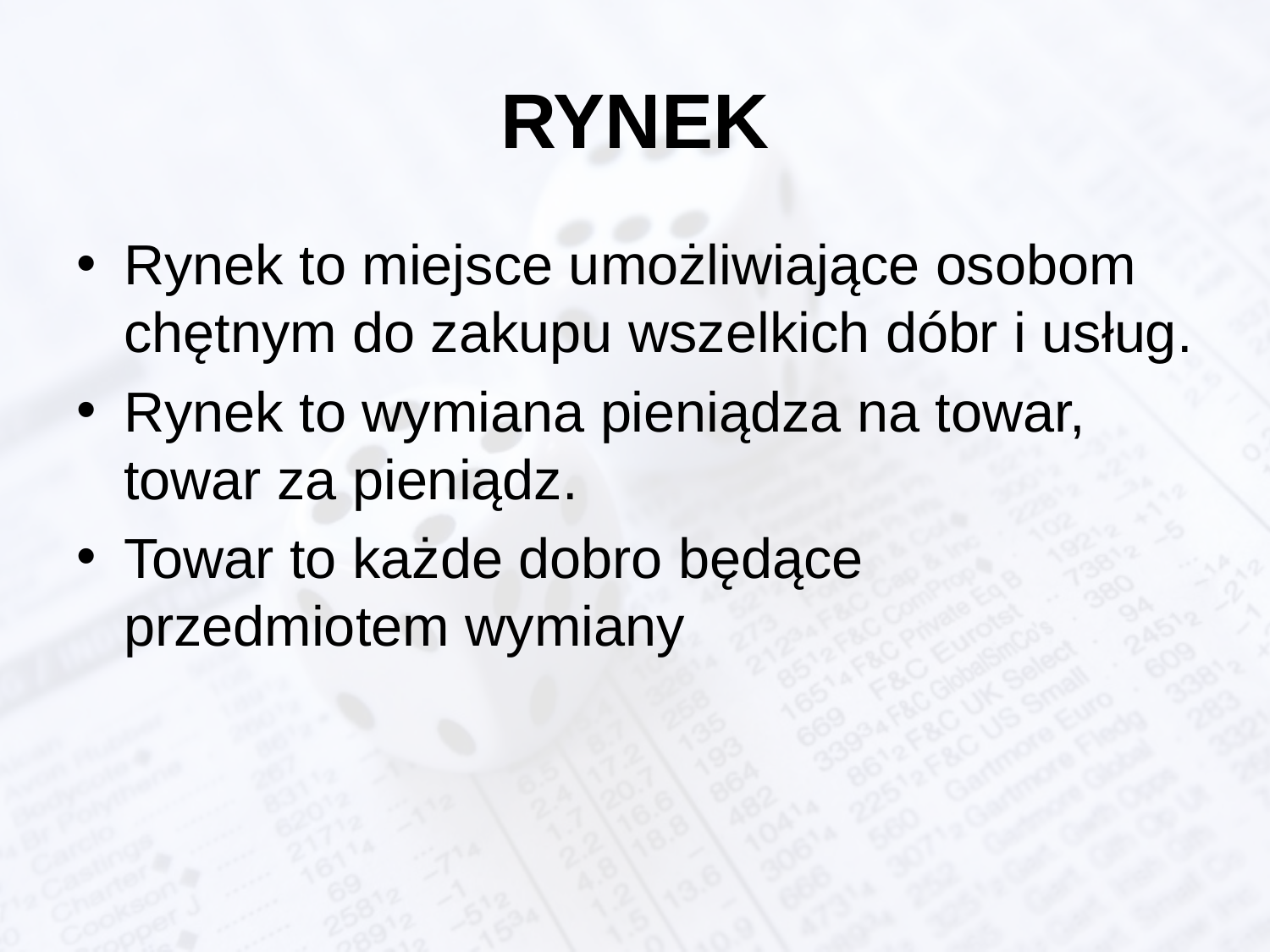

# RYNEK
Rynek to miejsce umożliwiające osobom chętnym do zakupu wszelkich dóbr i usług.
Rynek to wymiana pieniądza na towar, towar za pieniądz.
Towar to każde dobro będące przedmiotem wymiany